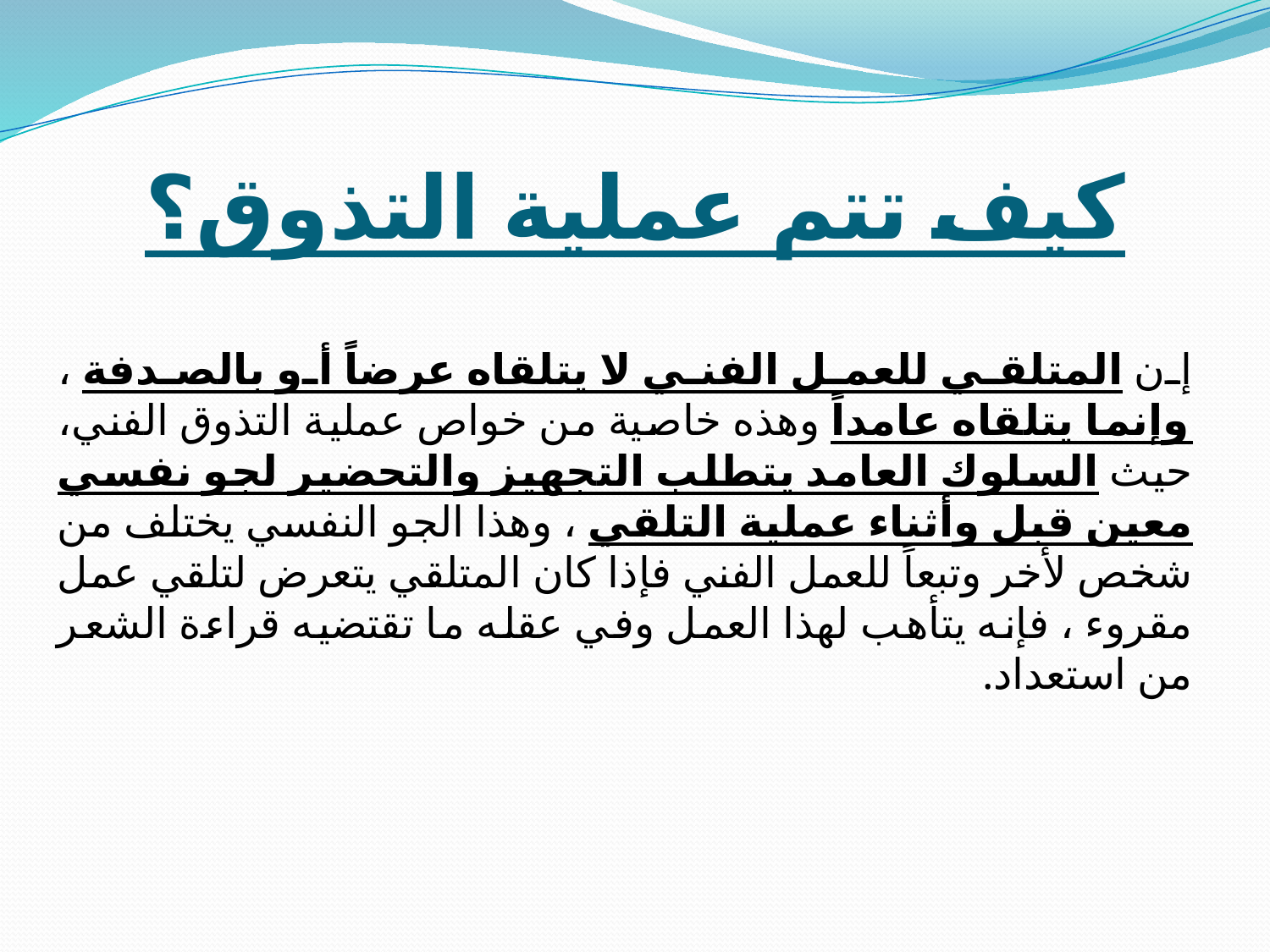

# كيف تتم عملية التذوق؟
إن المتلقي للعمل الفني لا يتلقاه عرضاً أو بالصدفة ، وإنما يتلقاه عامداً وهذه خاصية من خواص عملية التذوق الفني، حيث السلوك العامد يتطلب التجهيز والتحضير لجو نفسي معين قبل وأثناء عملية التلقي ، وهذا الجو النفسي يختلف من شخص لأخر وتبعاً للعمل الفني فإذا كان المتلقي يتعرض لتلقي عمل مقروء ، فإنه يتأهب لهذا العمل وفي عقله ما تقتضيه قراءة الشعر من استعداد.